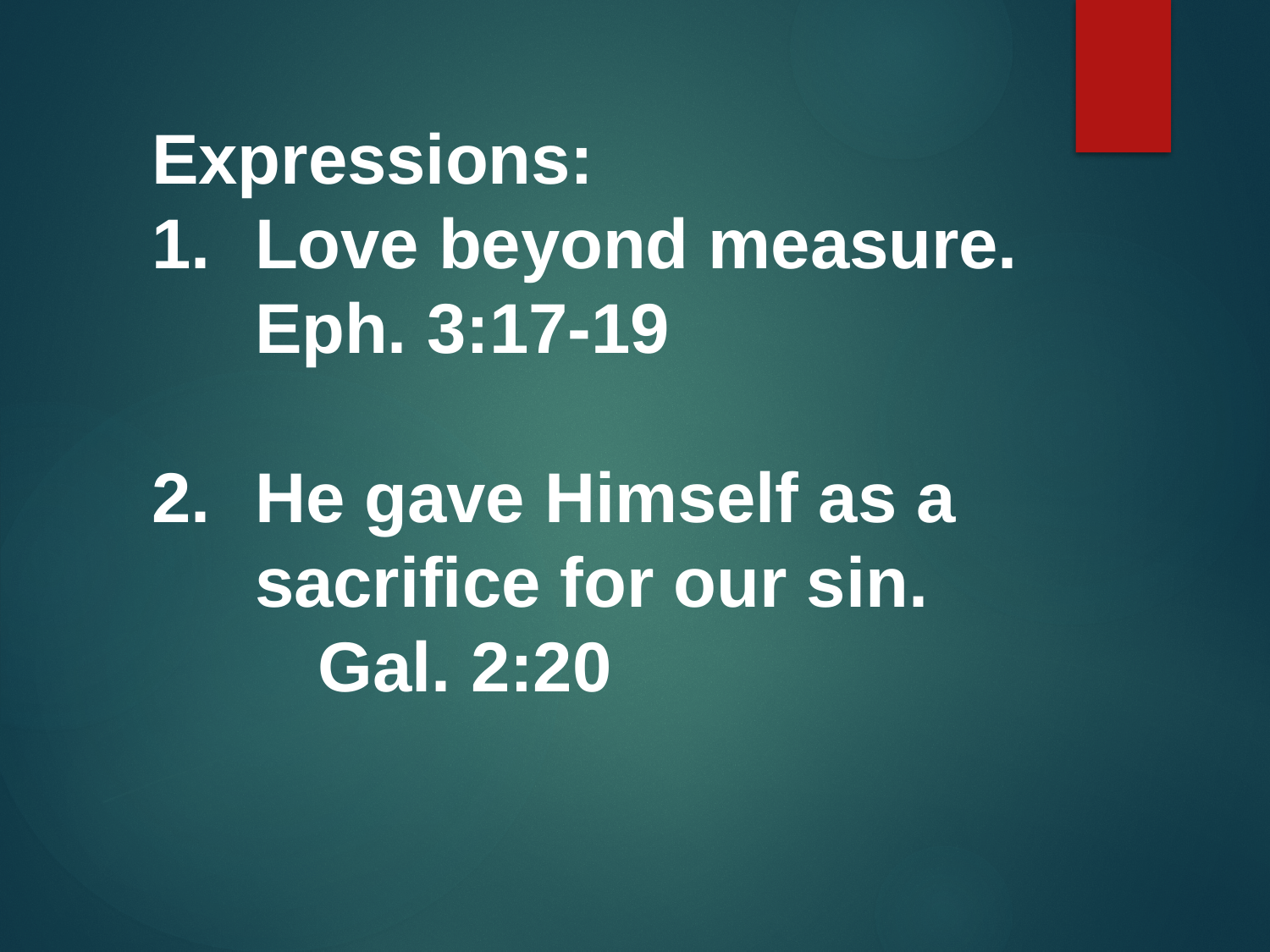

Expressions:
Love beyond measure. Eph. 3:17-19

He gave Himself as a sacrifice for our sin.
	  Gal. 2:20